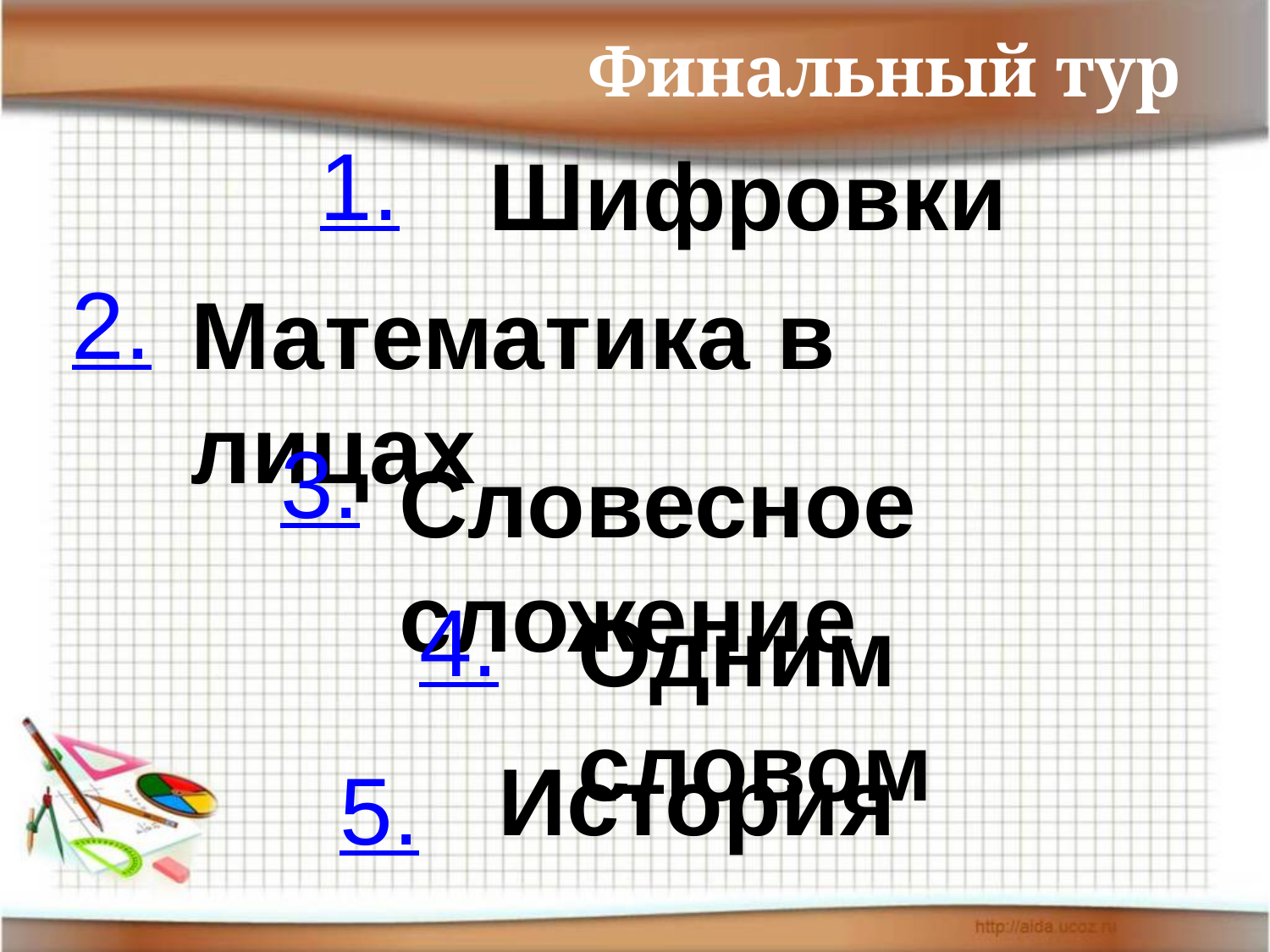

Финальный тур
1.
Шифровки
2.
Математика в лицах
3.
Словесное сложение
4.
Одним словом
История
5.